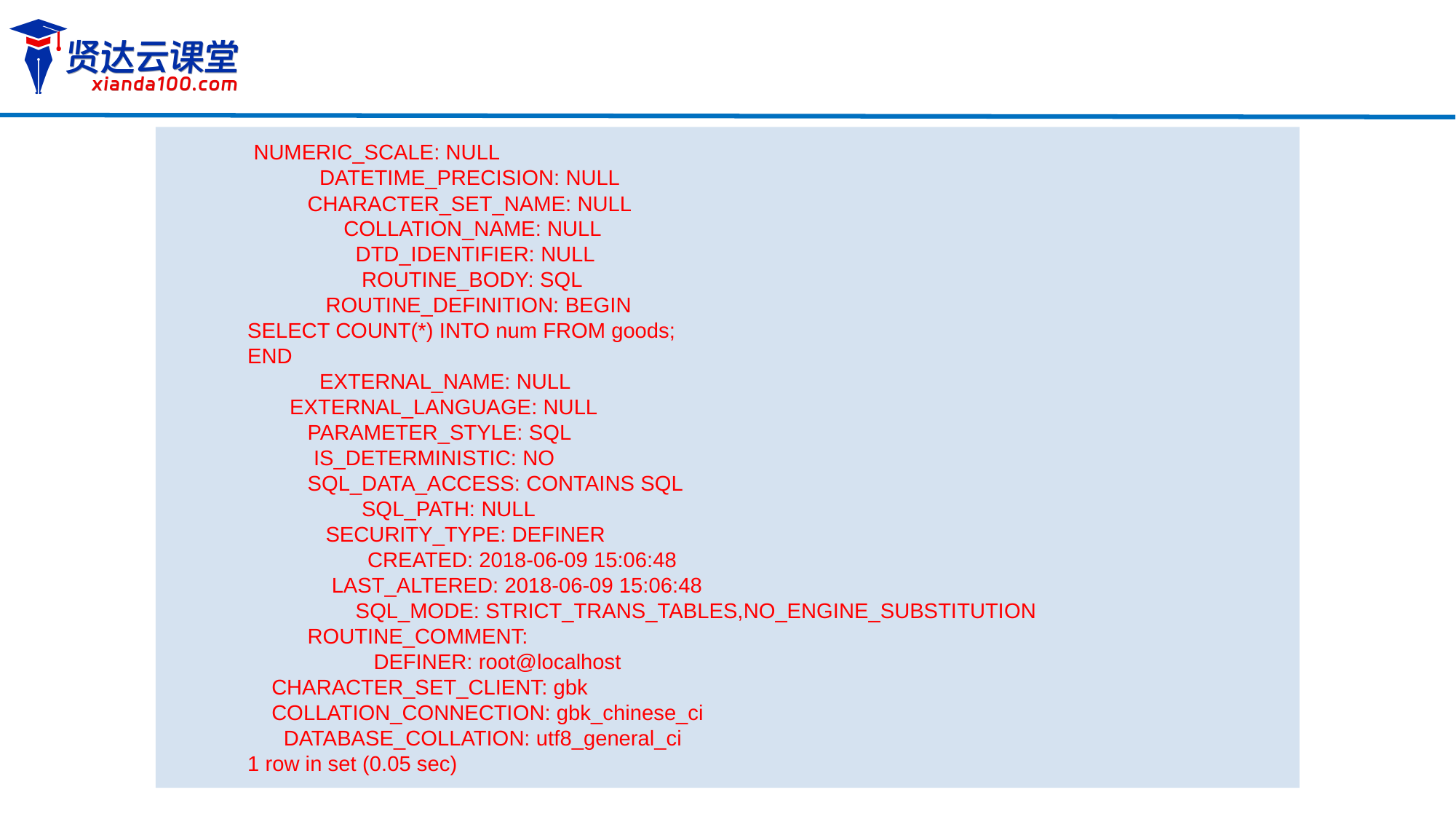

NUMERIC_SCALE: NULL
            DATETIME_PRECISION: NULL
          CHARACTER_SET_NAME: NULL
                COLLATION_NAME: NULL
                  DTD_IDENTIFIER: NULL
                   ROUTINE_BODY: SQL
             ROUTINE_DEFINITION: BEGIN
SELECT COUNT(*) INTO num FROM goods;
END
            EXTERNAL_NAME: NULL
       EXTERNAL_LANGUAGE: NULL
          PARAMETER_STYLE: SQL
           IS_DETERMINISTIC: NO
          SQL_DATA_ACCESS: CONTAINS SQL
                   SQL_PATH: NULL
             SECURITY_TYPE: DEFINER
                    CREATED: 2018-06-09 15:06:48
              LAST_ALTERED: 2018-06-09 15:06:48
                  SQL_MODE: STRICT_TRANS_TABLES,NO_ENGINE_SUBSTITUTION
          ROUTINE_COMMENT:
                     DEFINER: root@localhost
    CHARACTER_SET_CLIENT: gbk
    COLLATION_CONNECTION: gbk_chinese_ci
      DATABASE_COLLATION: utf8_general_ci
1 row in set (0.05 sec)